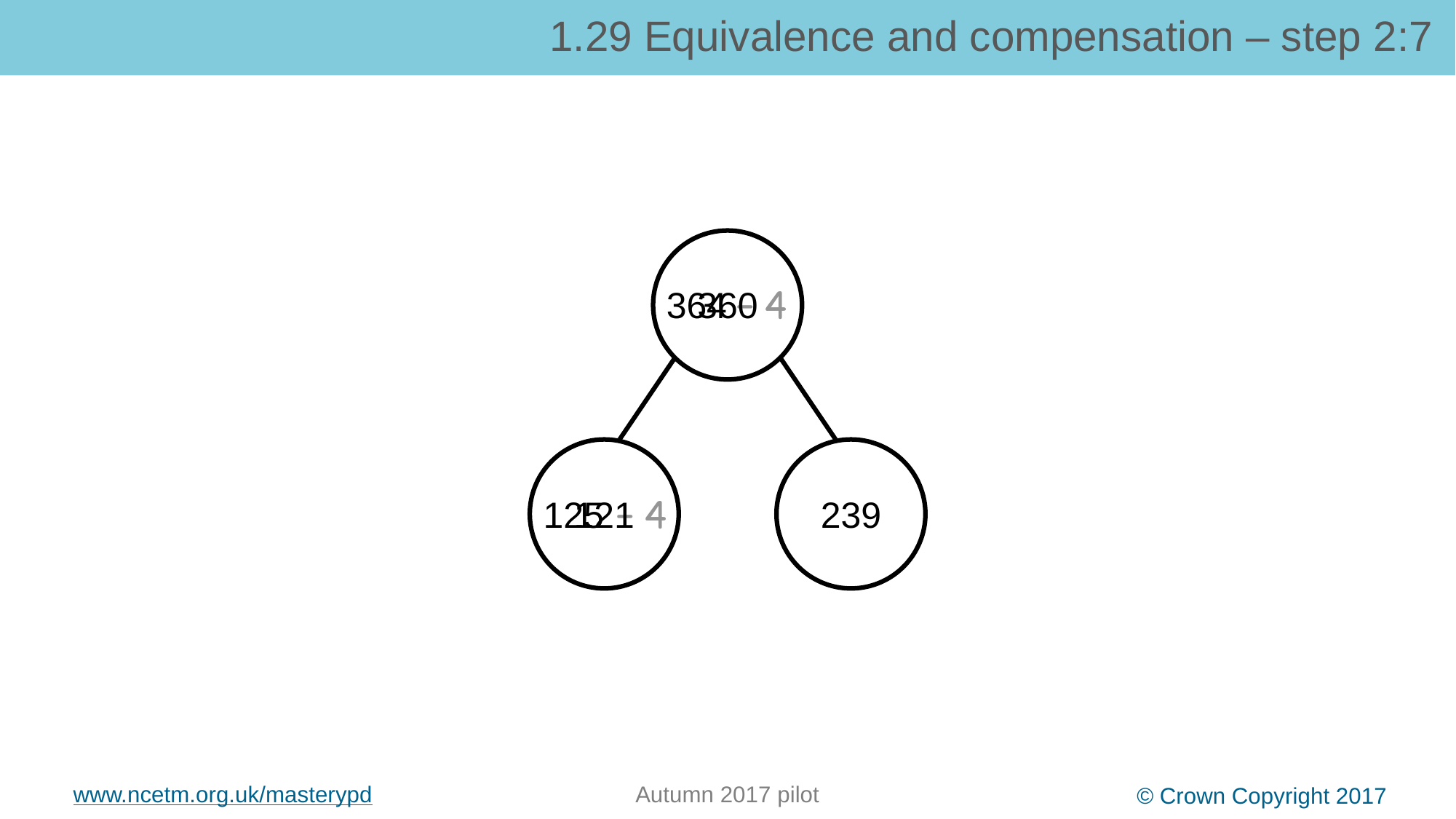

1.29 Equivalence and compensation – step 2:7

364
360
− 4
125
121
− 4
239